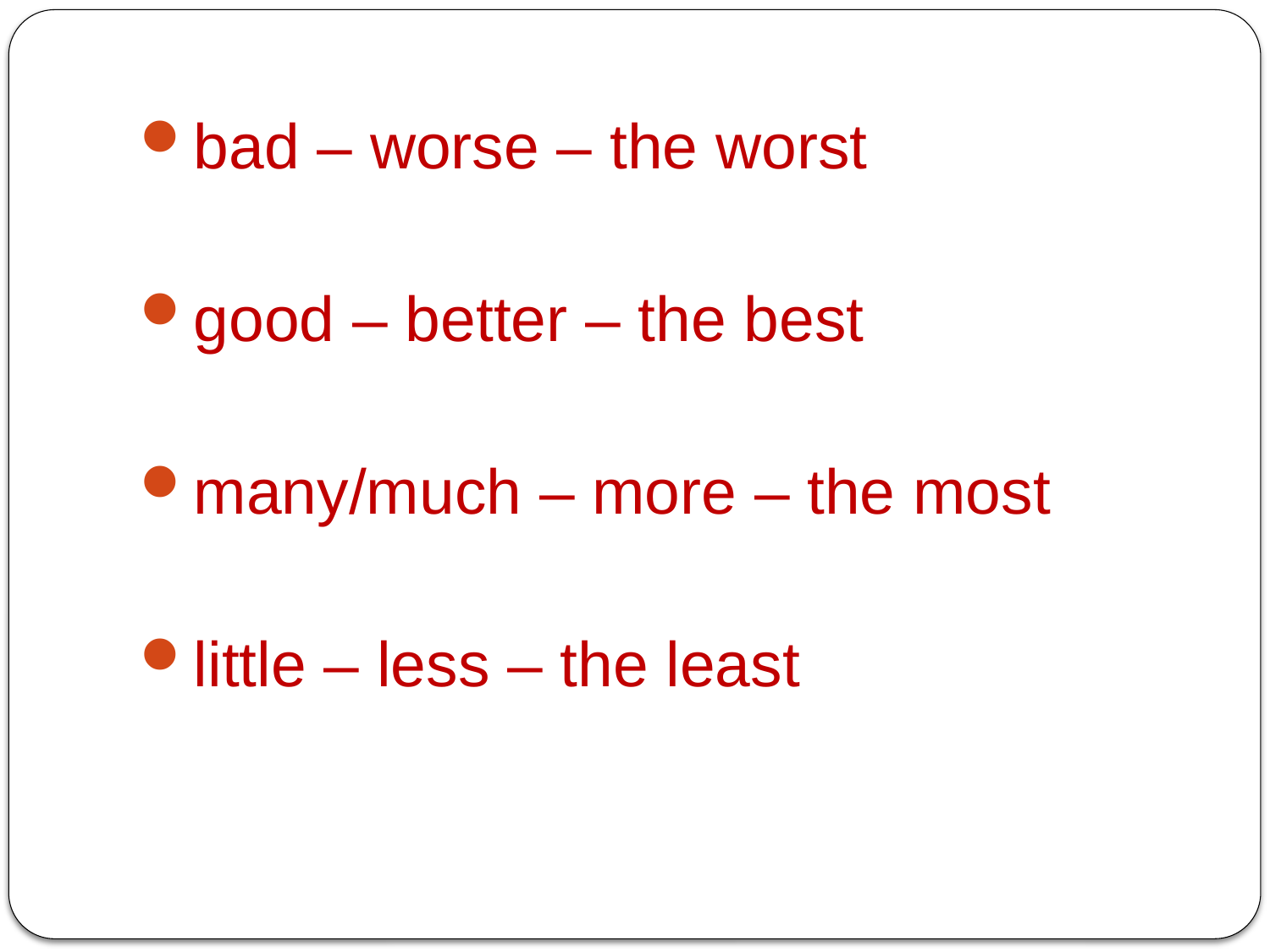

bad – worse – the worst

good – better – the best

many/much – more – the most

little – less – the least